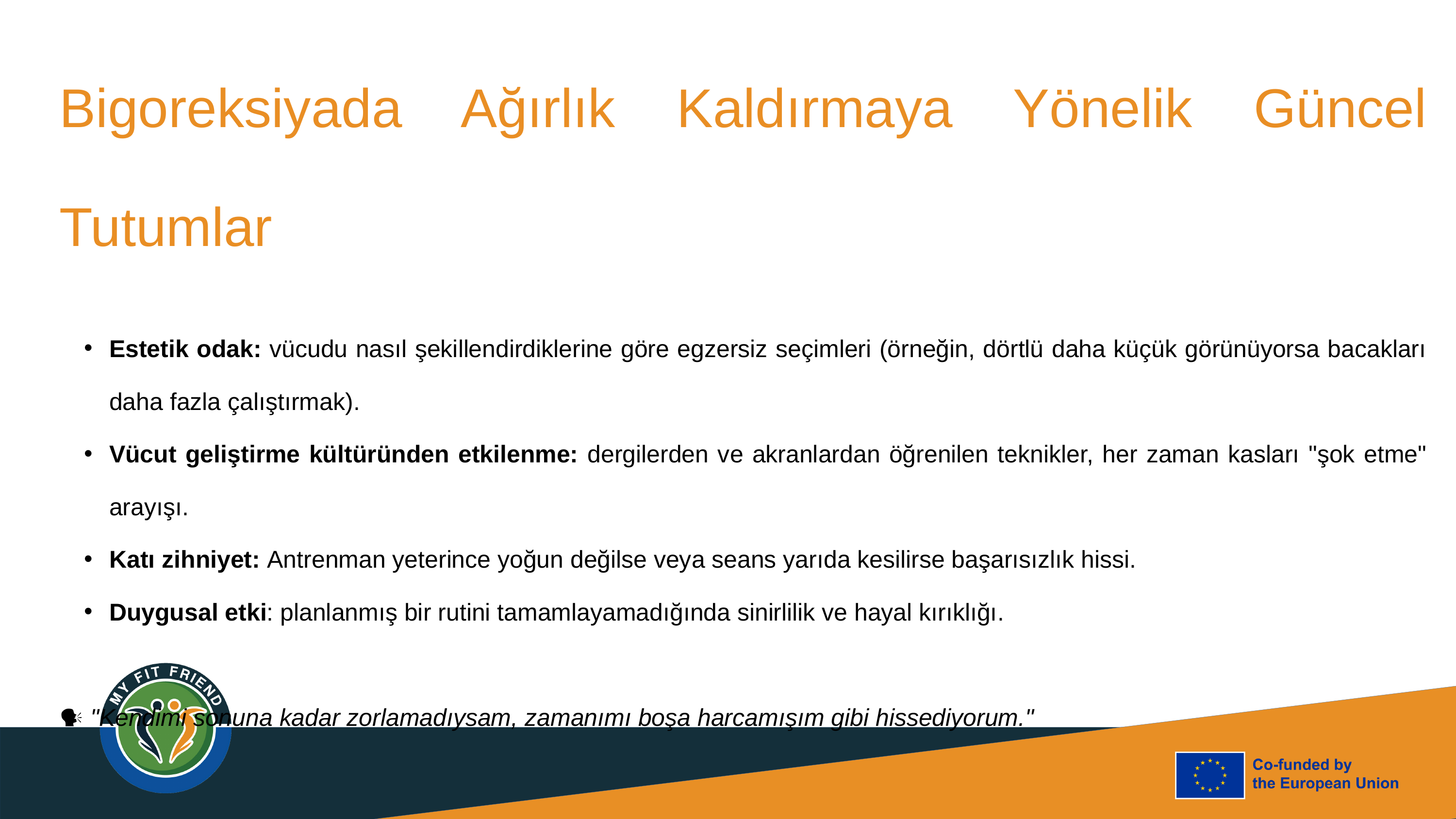

Bigoreksiyada Ağırlık Kaldırmaya Yönelik Güncel Tutumlar

Estetik odak: vücudu nasıl şekillendirdiklerine göre egzersiz seçimleri (örneğin, dörtlü daha küçük görünüyorsa bacakları daha fazla çalıştırmak).
Vücut geliştirme kültüründen etkilenme: dergilerden ve akranlardan öğrenilen teknikler, her zaman kasları "şok etme" arayışı.
Katı zihniyet: Antrenman yeterince yoğun değilse veya seans yarıda kesilirse başarısızlık hissi.
Duygusal etki: planlanmış bir rutini tamamlayamadığında sinirlilik ve hayal kırıklığı.

🗣 "Kendimi sonuna kadar zorlamadıysam, zamanımı boşa harcamışım gibi hissediyorum."